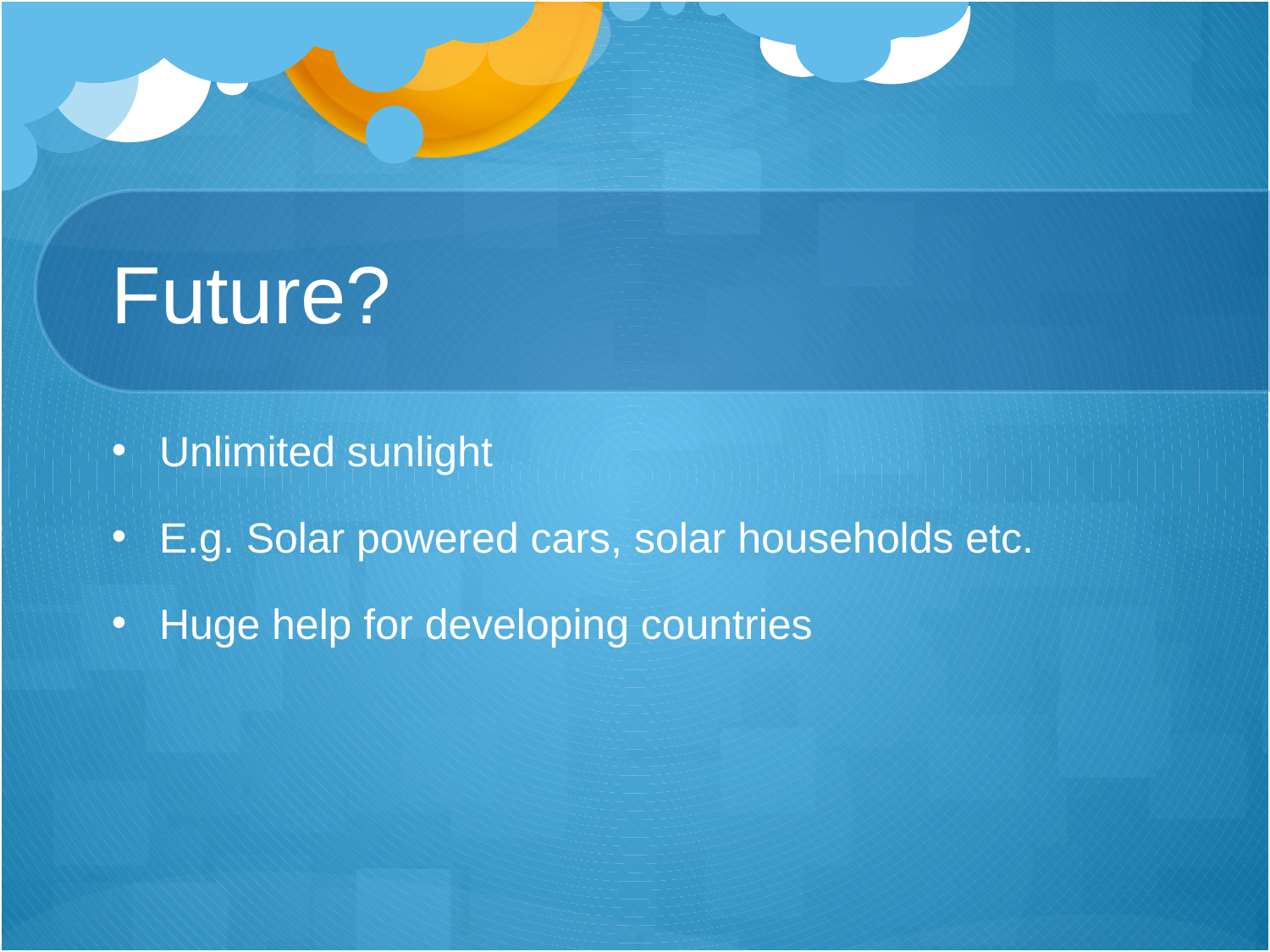

# Future?
Unlimited sunlight
E.g. Solar powered cars, solar households etc.
Huge help for developing countries